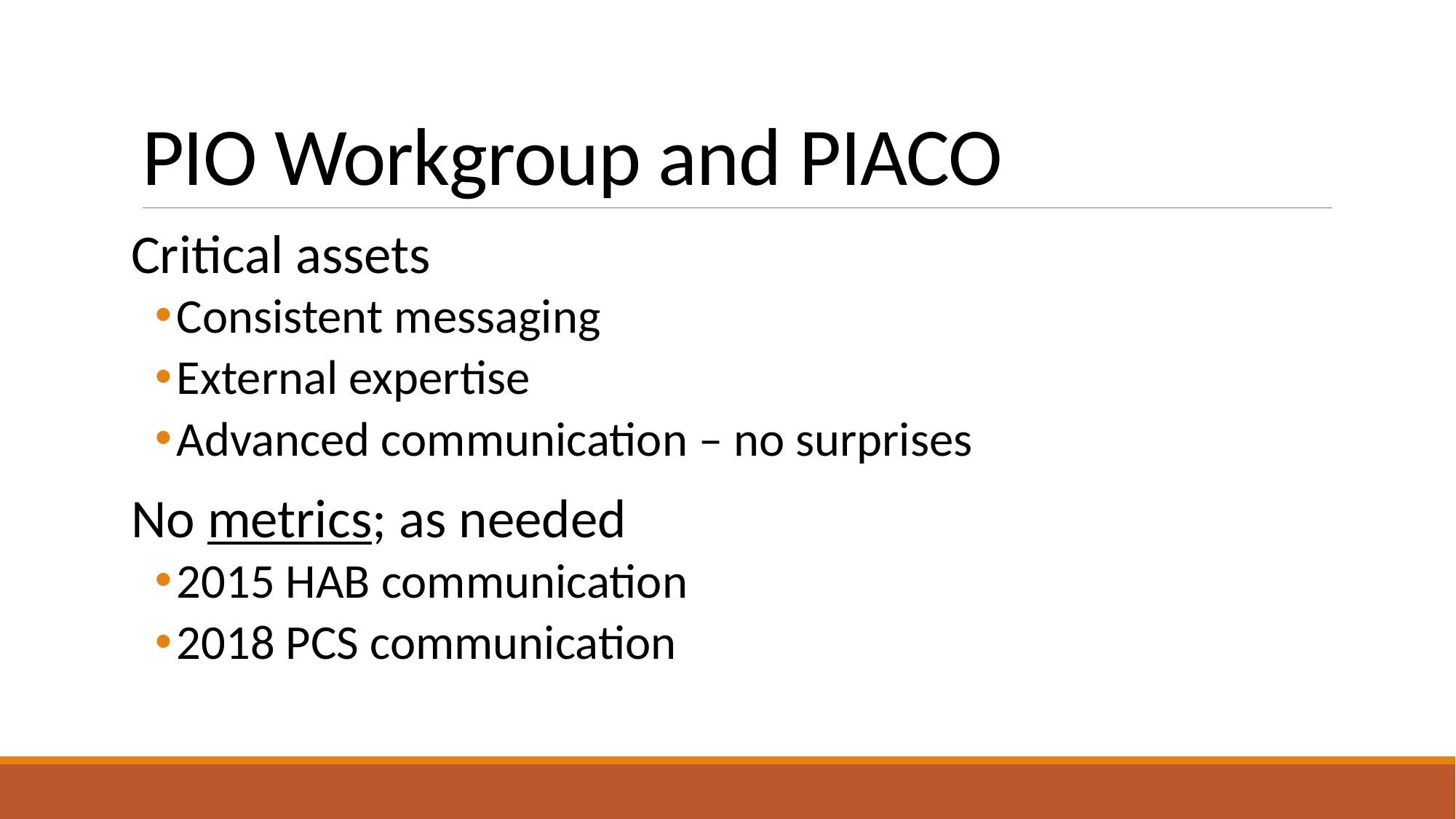

# PIO Workgroup and PIACO
Critical assets
Consistent messaging
External expertise
Advanced communication – no surprises
No metrics; as needed
2015 HAB communication
2018 PCS communication